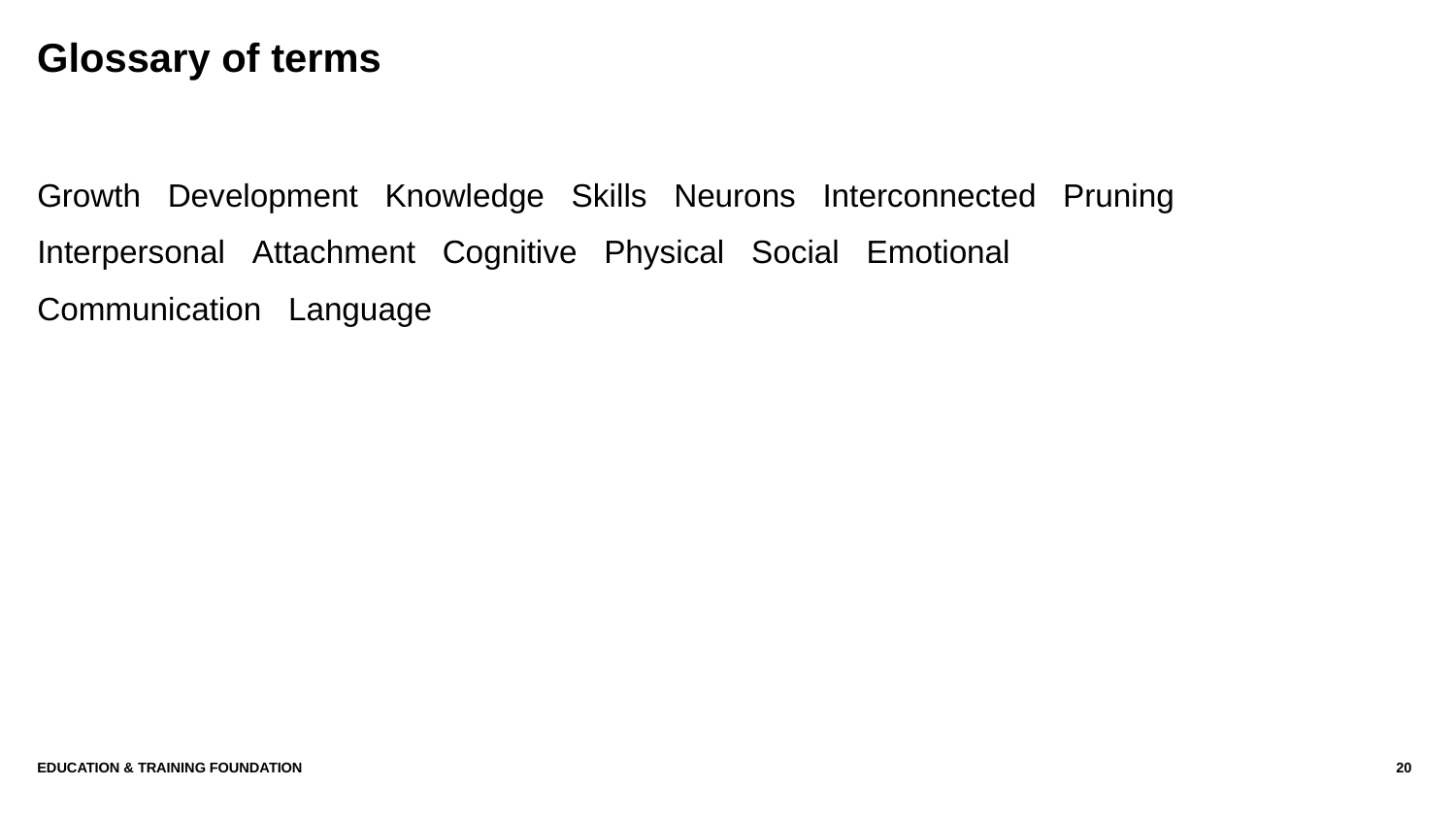

# Glossary of terms
Growth   Development   Knowledge   Skills   Neurons   Interconnected   Pruning
Interpersonal   Attachment   Cognitive   Physical   Social   Emotional
Communication   Language

Education & Training Foundation
20